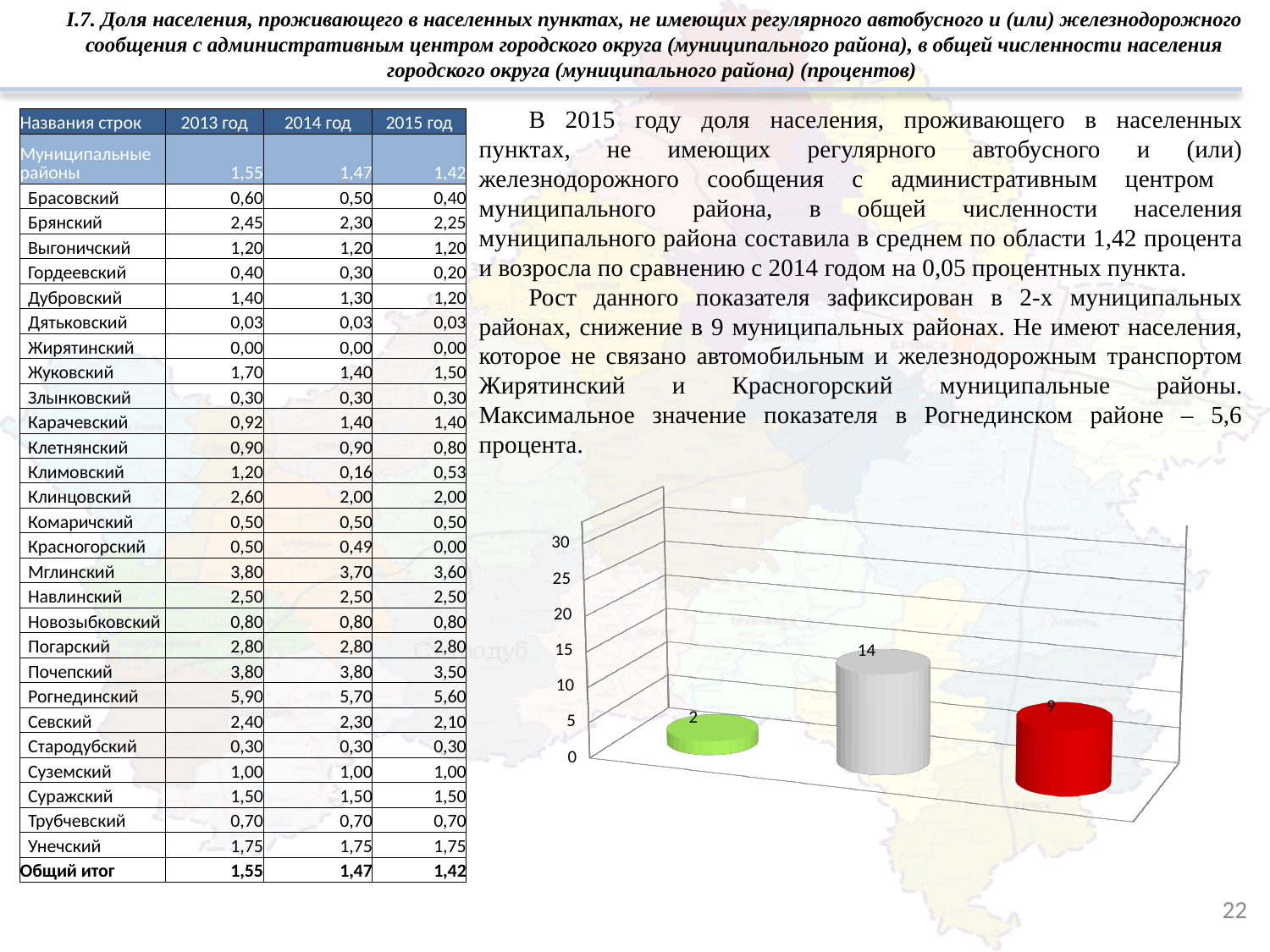

I.7. Доля населения, проживающего в населенных пунктах, не имеющих регулярного автобусного и (или) железнодорожного сообщения с административным центром городского округа (муниципального района), в общей численности населения городского округа (муниципального района) (процентов)
В 2015 году доля населения, проживающего в населенных пунктах, не имеющих регулярного автобусного и (или) железнодорожного сообщения с административным центром  муниципального района, в общей численности населения муниципального района составила в среднем по области 1,42 процента и возросла по сравнению с 2014 годом на 0,05 процентных пункта.
Рост данного показателя зафиксирован в 2-х муниципальных районах, снижение в 9 муниципальных районах. Не имеют населения, которое не связано автомобильным и железнодорожным транспортом Жирятинский и Красногорский муниципальные районы. Максимальное значение показателя в Рогнединском районе – 5,6 процента.
| Названия строк | 2013 год | 2014 год | 2015 год |
| --- | --- | --- | --- |
| Муниципальные районы | 1,55 | 1,47 | 1,42 |
| Брасовский | 0,60 | 0,50 | 0,40 |
| Брянский | 2,45 | 2,30 | 2,25 |
| Выгоничский | 1,20 | 1,20 | 1,20 |
| Гордеевский | 0,40 | 0,30 | 0,20 |
| Дубровский | 1,40 | 1,30 | 1,20 |
| Дятьковский | 0,03 | 0,03 | 0,03 |
| Жирятинский | 0,00 | 0,00 | 0,00 |
| Жуковский | 1,70 | 1,40 | 1,50 |
| Злынковский | 0,30 | 0,30 | 0,30 |
| Карачевский | 0,92 | 1,40 | 1,40 |
| Клетнянский | 0,90 | 0,90 | 0,80 |
| Климовский | 1,20 | 0,16 | 0,53 |
| Клинцовский | 2,60 | 2,00 | 2,00 |
| Комаричский | 0,50 | 0,50 | 0,50 |
| Красногорский | 0,50 | 0,49 | 0,00 |
| Мглинский | 3,80 | 3,70 | 3,60 |
| Навлинский | 2,50 | 2,50 | 2,50 |
| Новозыбковский | 0,80 | 0,80 | 0,80 |
| Погарский | 2,80 | 2,80 | 2,80 |
| Почепский | 3,80 | 3,80 | 3,50 |
| Рогнединский | 5,90 | 5,70 | 5,60 |
| Севский | 2,40 | 2,30 | 2,10 |
| Стародубский | 0,30 | 0,30 | 0,30 |
| Суземский | 1,00 | 1,00 | 1,00 |
| Суражский | 1,50 | 1,50 | 1,50 |
| Трубчевский | 0,70 | 0,70 | 0,70 |
| Унечский | 1,75 | 1,75 | 1,75 |
| Общий итог | 1,55 | 1,47 | 1,42 |

[unsupported chart]

22